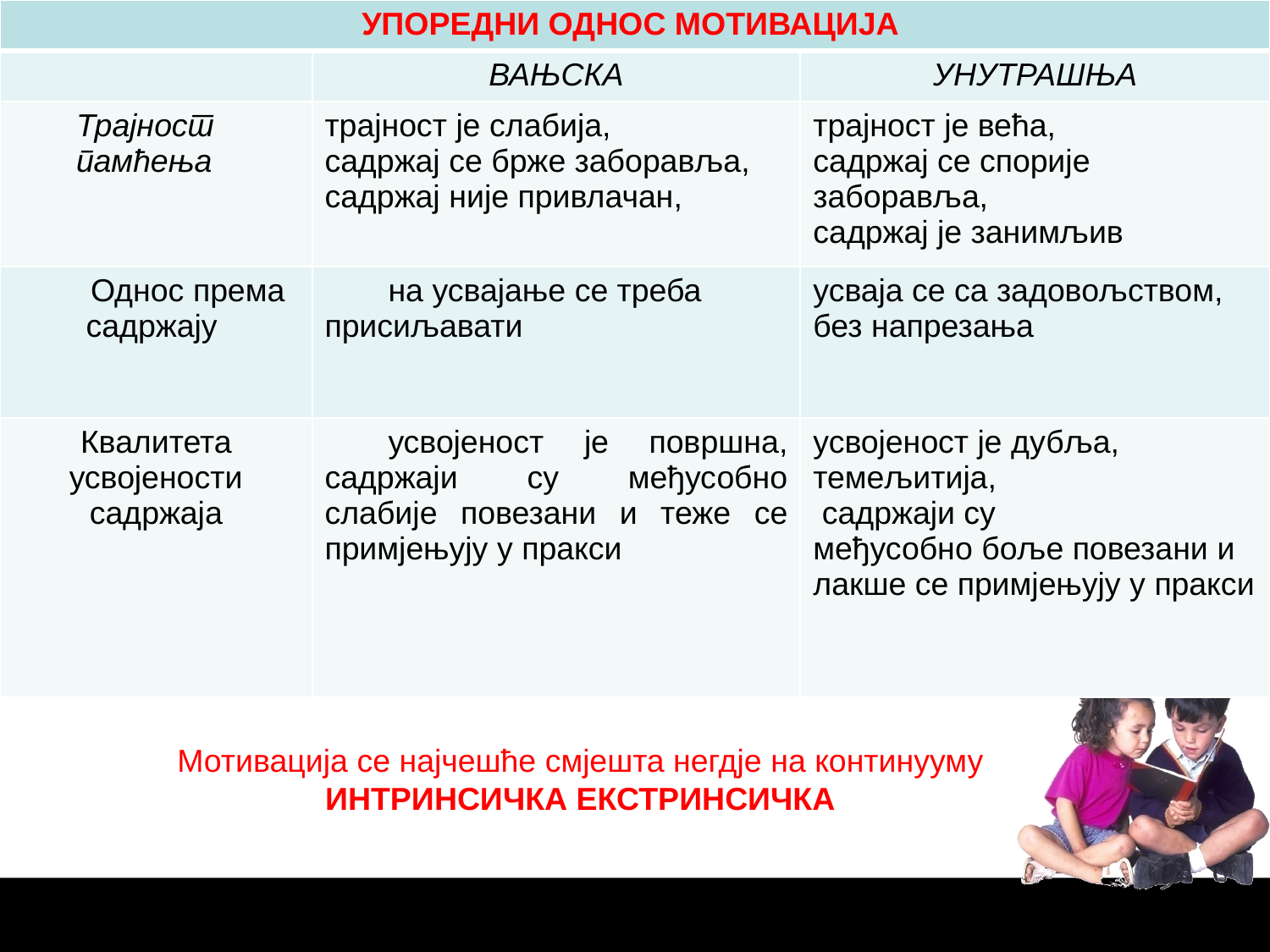

| УПОРЕДНИ ОДНОС МОТИВАЦИЈА |  |  |
| --- | --- | --- |
|  | ВАЊСКА | УНУТРАШЊА |
| Трајност памћења | трајност је слабија, садржај се брже заборавља, садржај није привлачан, | трајност је већа, садржај се спорије заборавља, садржај је занимљив |
| Однос према садржају | на усвајање се треба присиљавати | усваја се са задовољством, без напрезања |
| Квалитета усвојености садржаја | усвојеност је површна, садржаји су међусобно слабије повезани и теже се примјењују у пракси | усвојеност је дубља, темељитија, садржаји су међусобно боље повезани и лакше се примјењују у пракси |

Мотивација се најчешће смјешта негдје на континууму ИНТРИНСИЧКА ЕКСТРИНСИЧКА